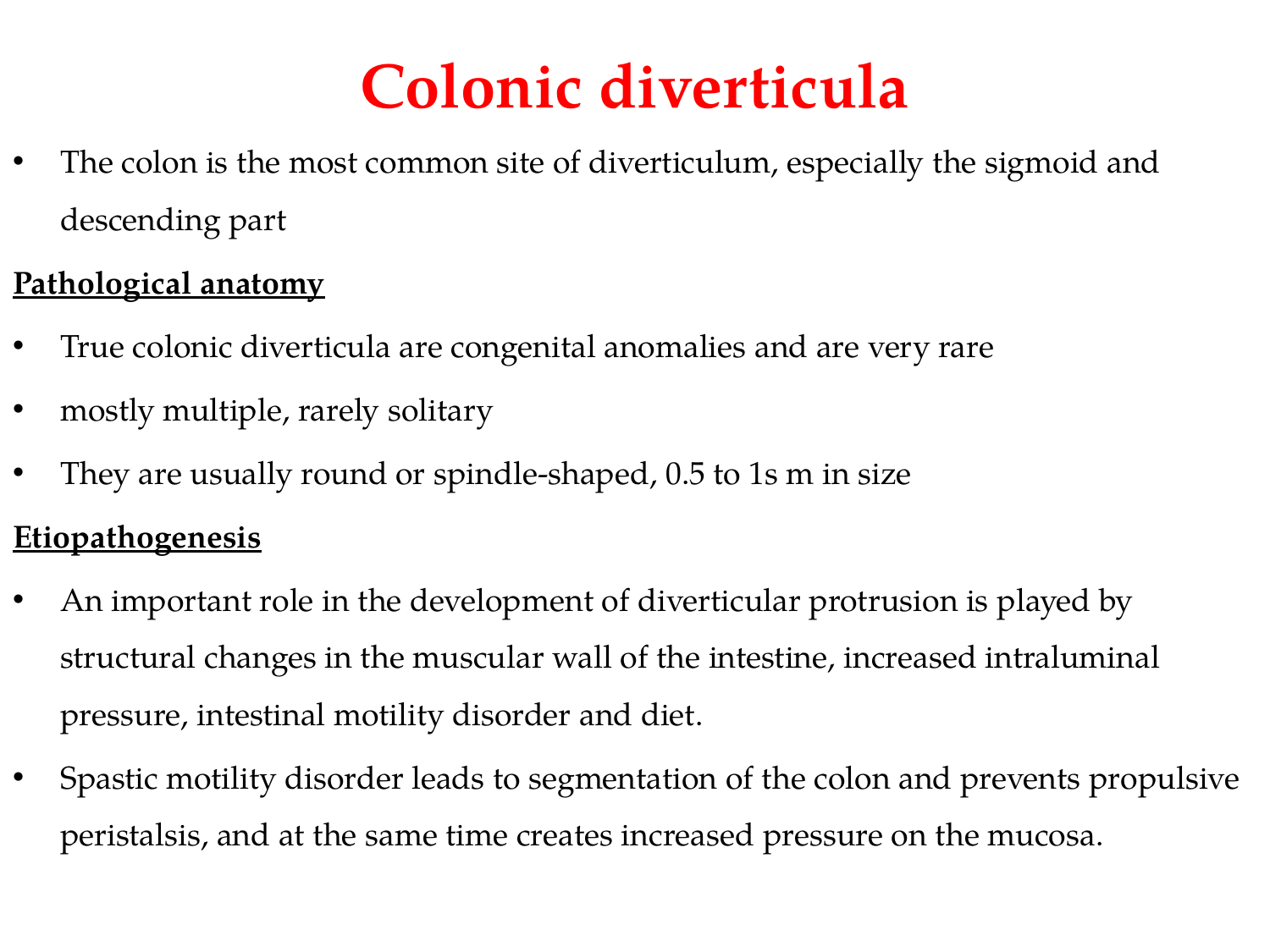

# Colonic diverticula
The colon is the most common site of diverticulum, especially the sigmoid and descending part
Pathological anatomy
True colonic diverticula are congenital anomalies and are very rare
mostly multiple, rarely solitary
They are usually round or spindle-shaped, 0.5 to 1s m in size
Etiopathogenesis
An important role in the development of diverticular protrusion is played by structural changes in the muscular wall of the intestine, increased intraluminal pressure, intestinal motility disorder and diet.
Spastic motility disorder leads to segmentation of the colon and prevents propulsive peristalsis, and at the same time creates increased pressure on the mucosa.